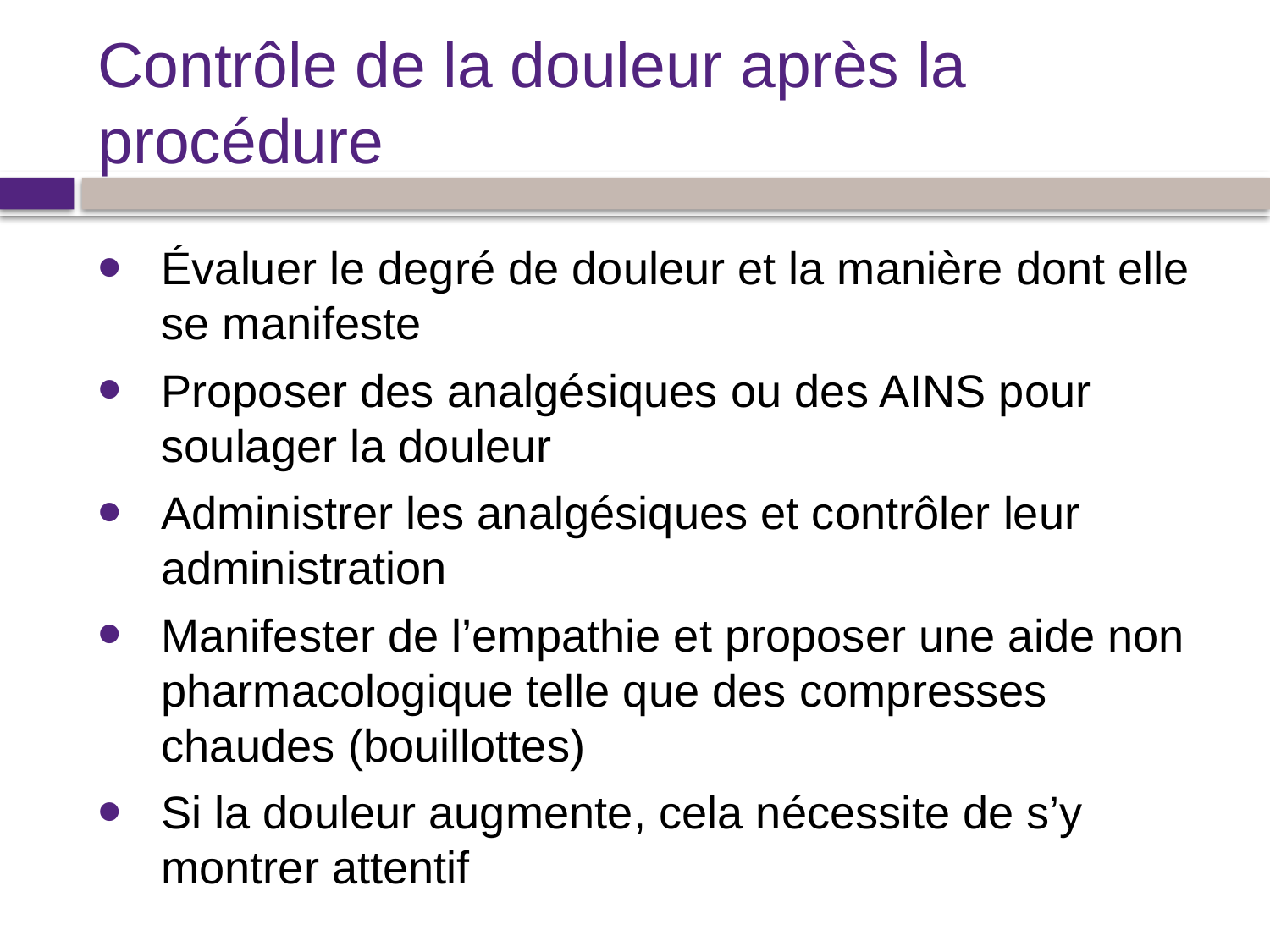

# Contrôle de la douleur après la procédure
Évaluer le degré de douleur et la manière dont elle se manifeste
Proposer des analgésiques ou des AINS pour soulager la douleur
Administrer les analgésiques et contrôler leur administration
Manifester de l’empathie et proposer une aide non pharmacologique telle que des compresses chaudes (bouillottes)
Si la douleur augmente, cela nécessite de s’y montrer attentif